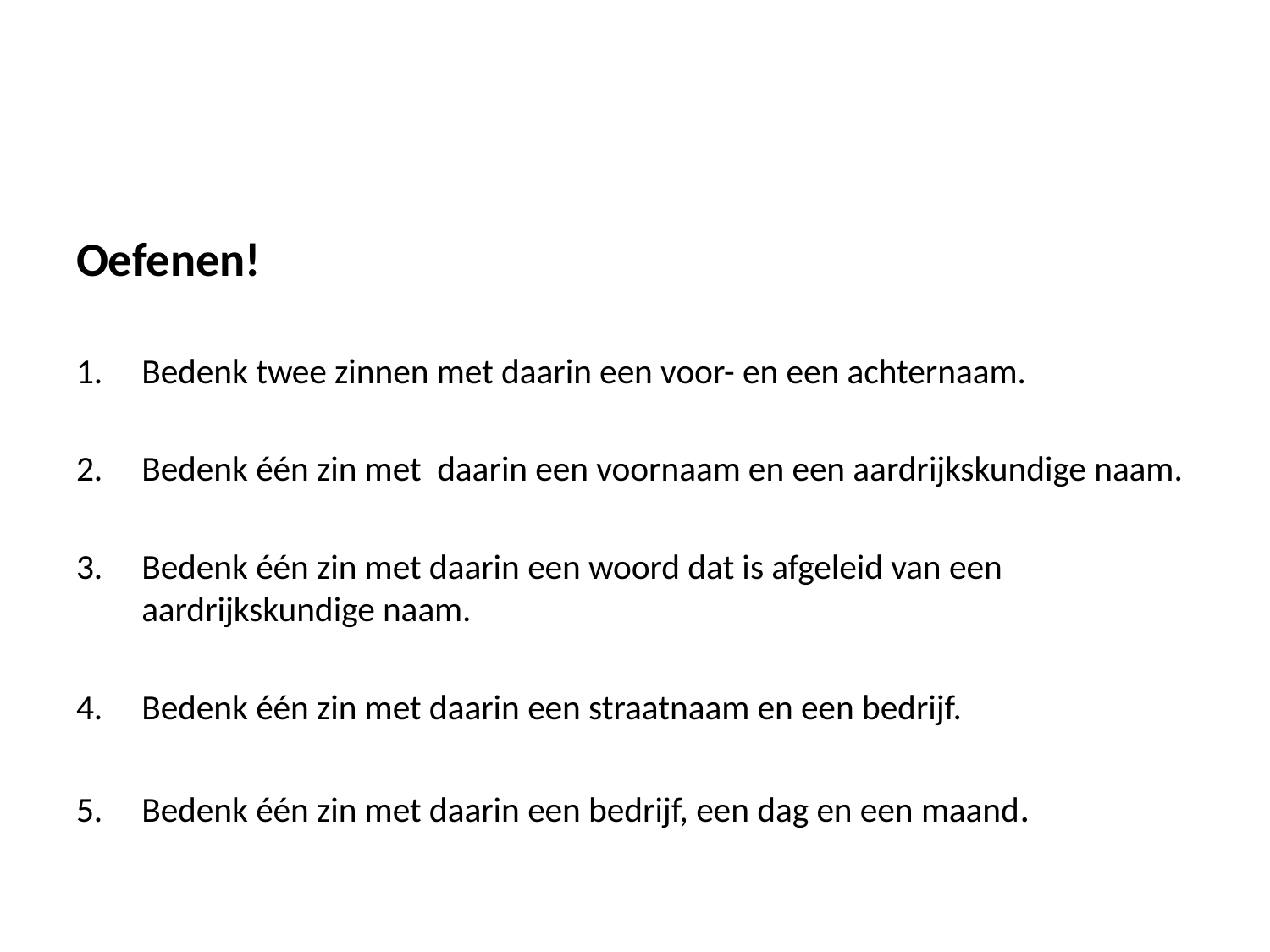

#
Oefenen!

Bedenk twee zinnen met daarin een voor- en een achternaam.

Bedenk één zin met  daarin een voornaam en een aardrijkskundige naam.

Bedenk één zin met daarin een woord dat is afgeleid van een aardrijkskundige naam.

Bedenk één zin met daarin een straatnaam en een bedrijf.

Bedenk één zin met daarin een bedrijf, een dag en een maand.